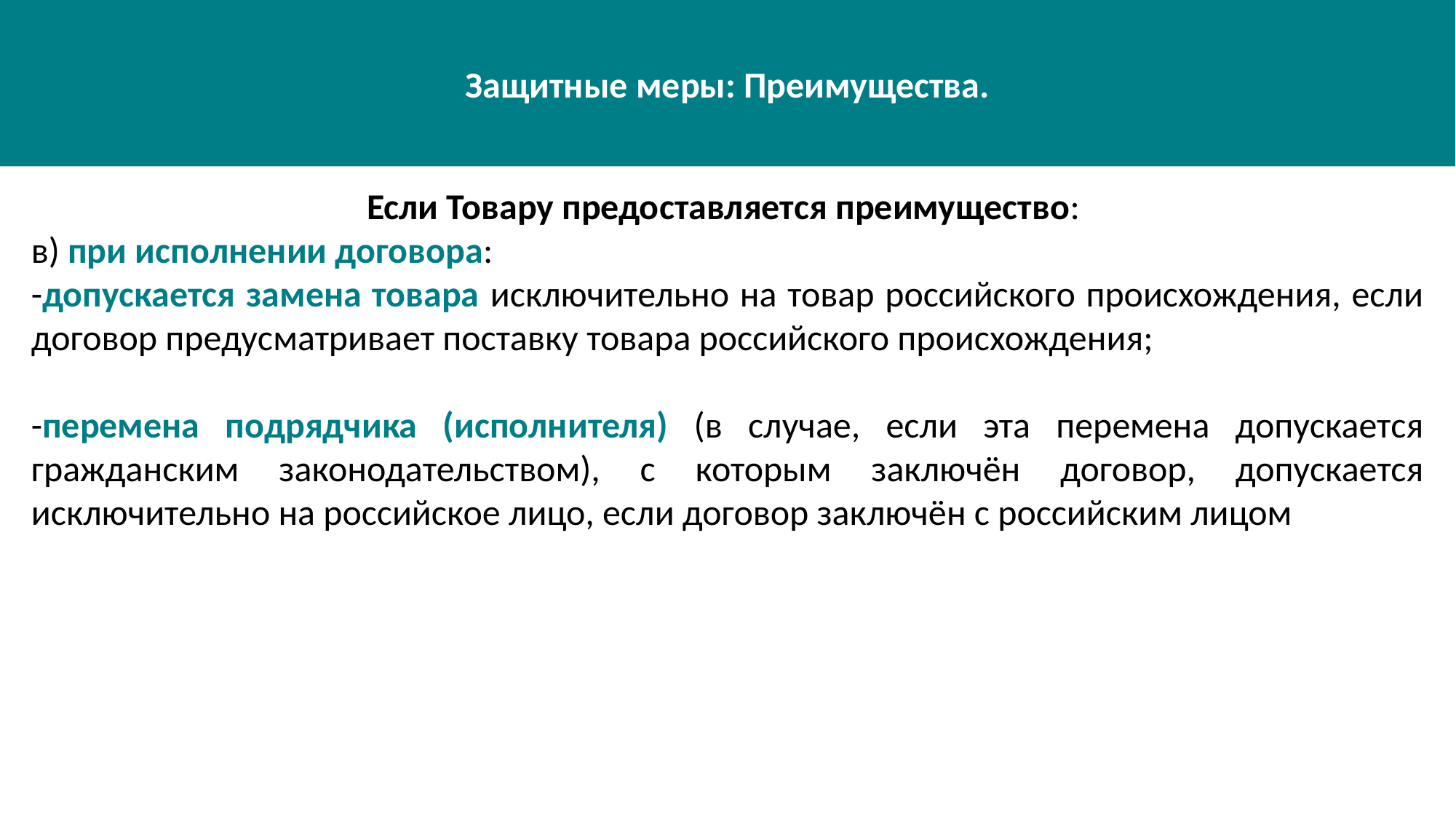

Защитные меры: Преимущества.

Если Товару предоставляется преимущество:
в) при исполнении договора:
-допускается замена товара исключительно на товар российского происхождения, если договор предусматривает поставку товара российского происхождения;

-перемена подрядчика (исполнителя) (в случае, если эта перемена допускается гражданским законодательством), с которым заключён договор, допускается исключительно на российское лицо, если договор заключён с российским лицом